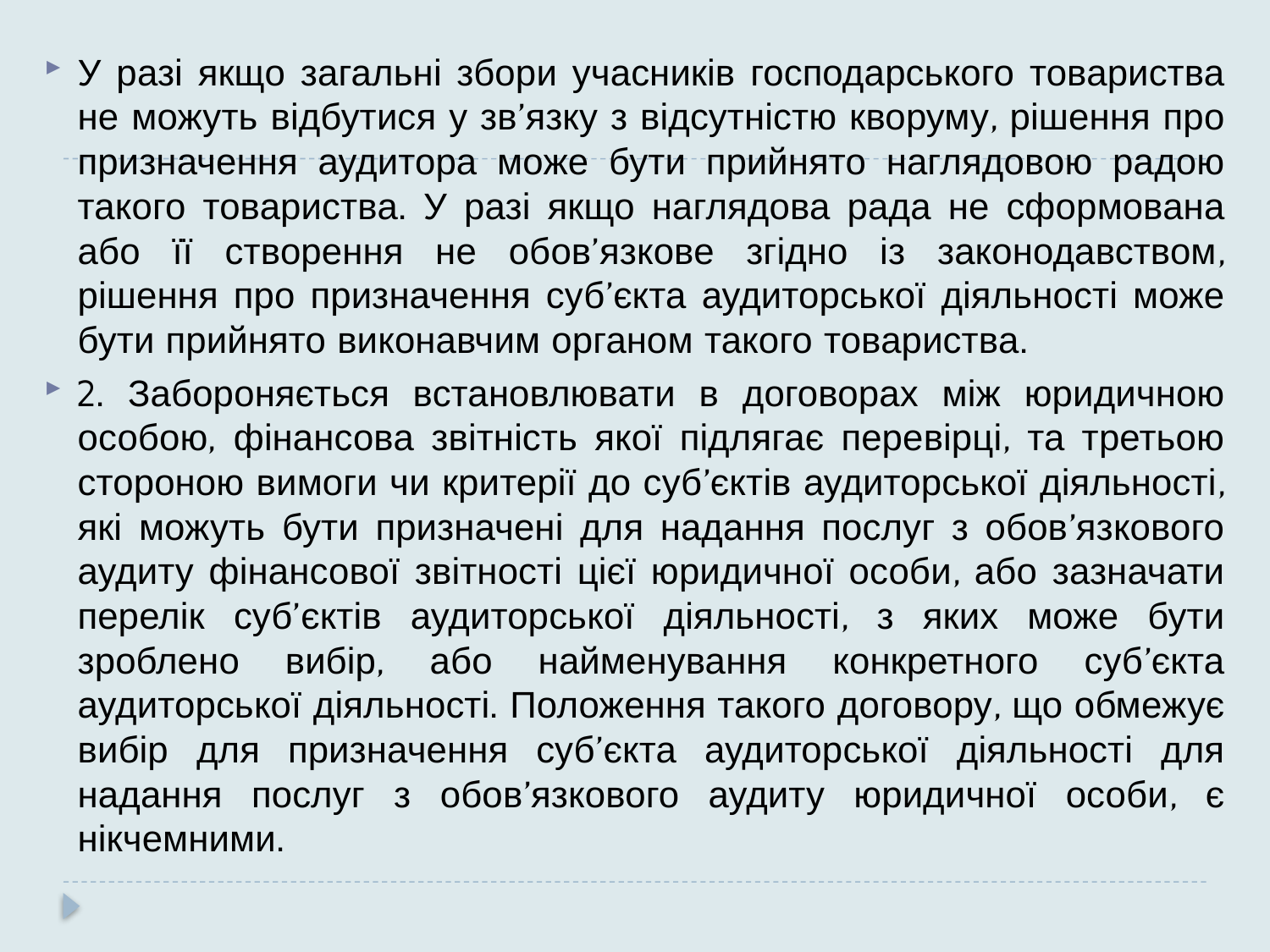

У разі якщо загальні збори учасників господарського товариства не можуть відбутися у зв’язку з відсутністю кворуму, рішення про призначення аудитора може бути прийнято наглядовою радою такого товариства. У разі якщо наглядова рада не сформована або її створення не обов’язкове згідно із законодавством, рішення про призначення суб’єкта аудиторської діяльності може бути прийнято виконавчим органом такого товариства.
2. Забороняється встановлювати в договорах між юридичною особою, фінансова звітність якої підлягає перевірці, та третьою стороною вимоги чи критерії до суб’єктів аудиторської діяльності, які можуть бути призначені для надання послуг з обов’язкового аудиту фінансової звітності цієї юридичної особи, або зазначати перелік суб’єктів аудиторської діяльності, з яких може бути зроблено вибір, або найменування конкретного суб’єкта аудиторської діяльності. Положення такого договору, що обмежує вибір для призначення суб’єкта аудиторської діяльності для надання послуг з обов’язкового аудиту юридичної особи, є нікчемними.